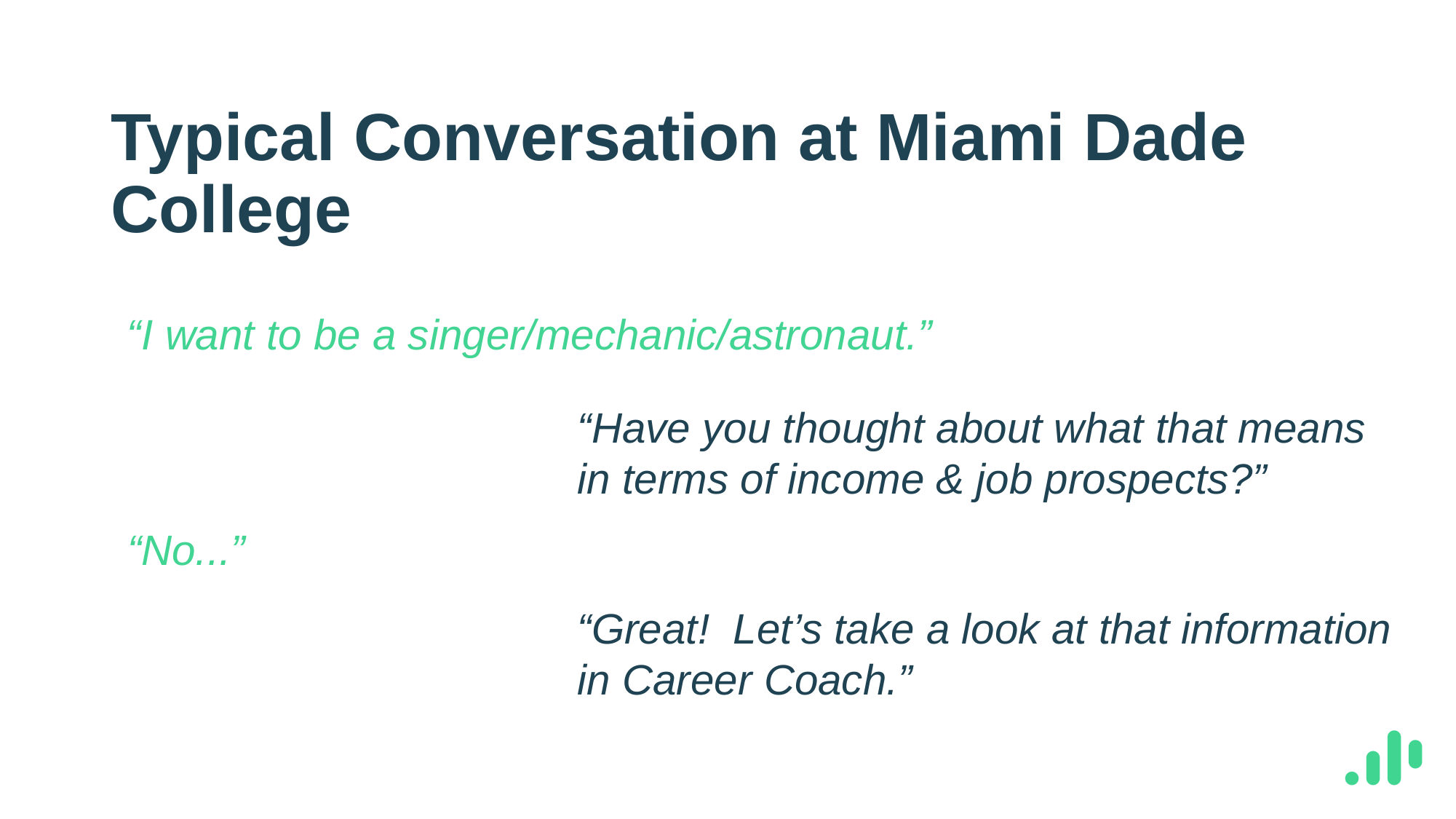

# Typical Conversation at Miami Dade College
“I want to be a singer/mechanic/astronaut.”
“Have you thought about what that means in terms of income & job prospects?”
“No...”
“Great!  Let’s take a look at that information in Career Coach.”